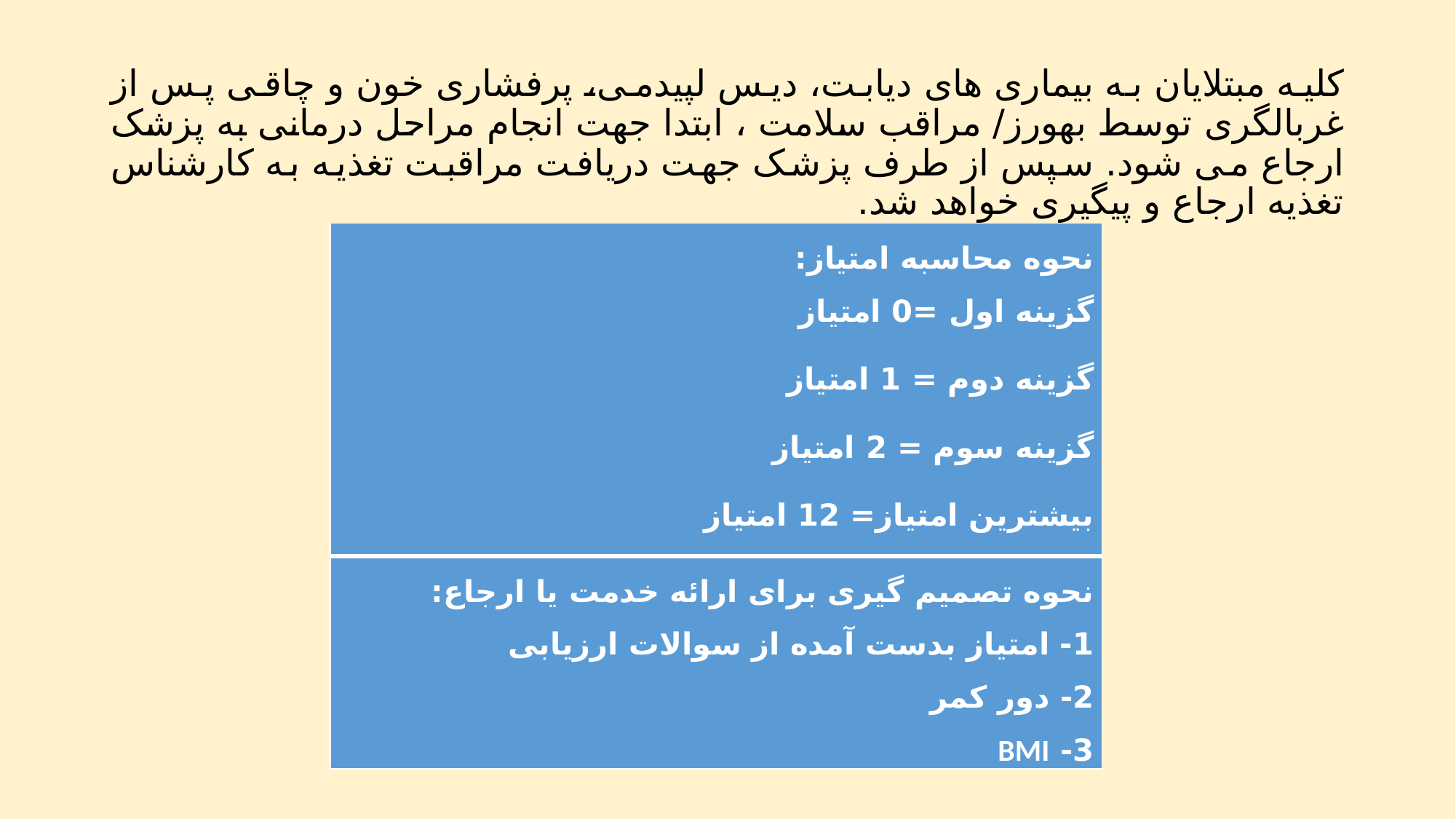

# کلیه مبتلایان به بیماری های دیابت، دیس لپیدمی، پرفشاری خون و چاقی پس از غربالگری توسط بهورز/ مراقب سلامت ، ابتدا جهت انجام مراحل درمانی به پزشک ارجاع می شود. سپس از طرف پزشک جهت دریافت مراقبت تغذیه به کارشناس تغذیه ارجاع و پیگیری خواهد شد.
| نحوه محاسبه امتیاز: گزینه اول =0 امتیاز گزینه دوم = 1 امتیاز گزینه سوم = 2 امتیاز بیشترین امتیاز= 12 امتیاز |
| --- |
| نحوه تصمیم گیری برای ارائه خدمت یا ارجاع: 1- امتیاز بدست آمده از سوالات ارزیابی 2- دور کمر 3- BMI |